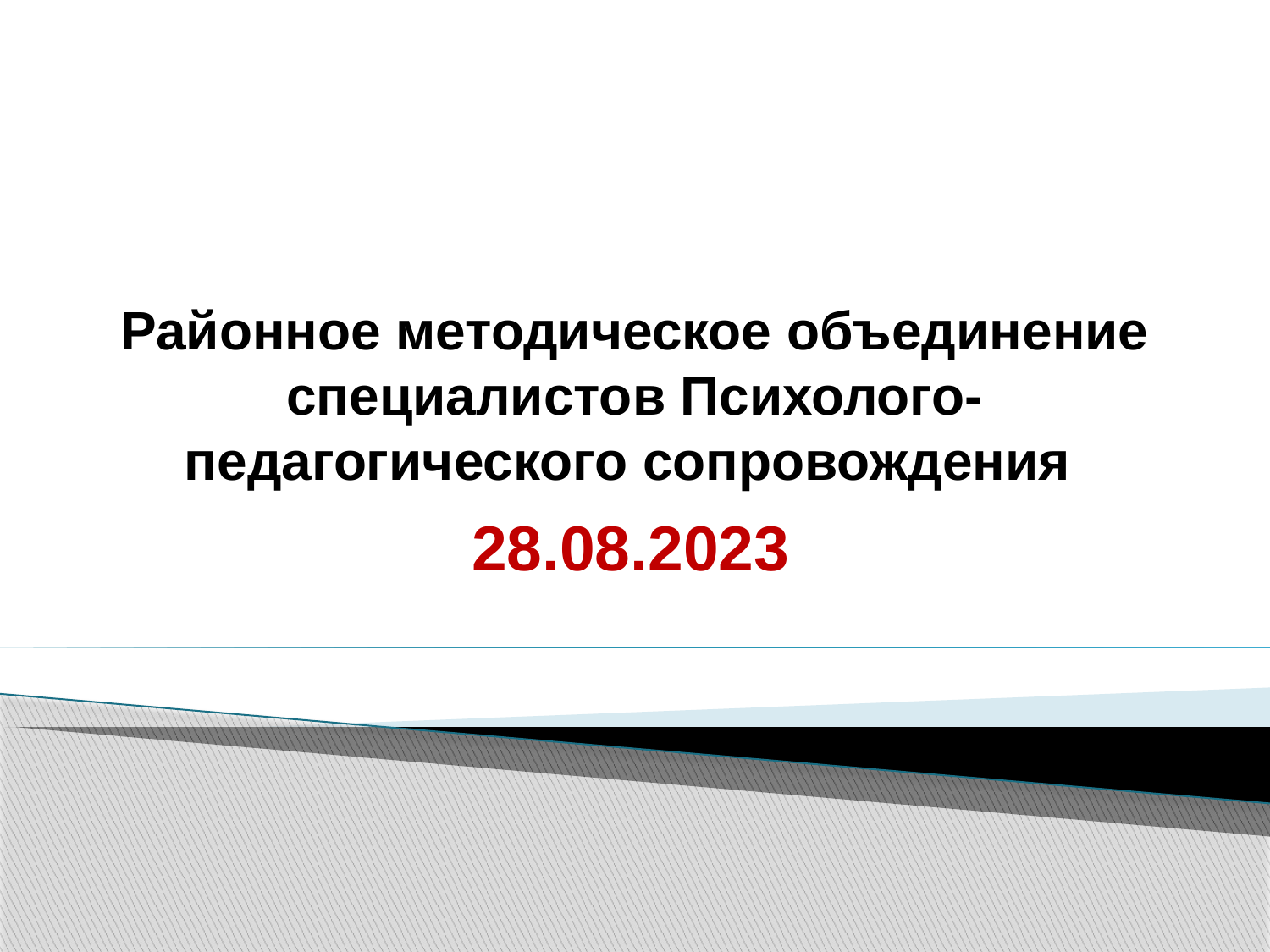

# Районное методическое объединение специалистов Психолого-педагогического сопровождения
28.08.2023